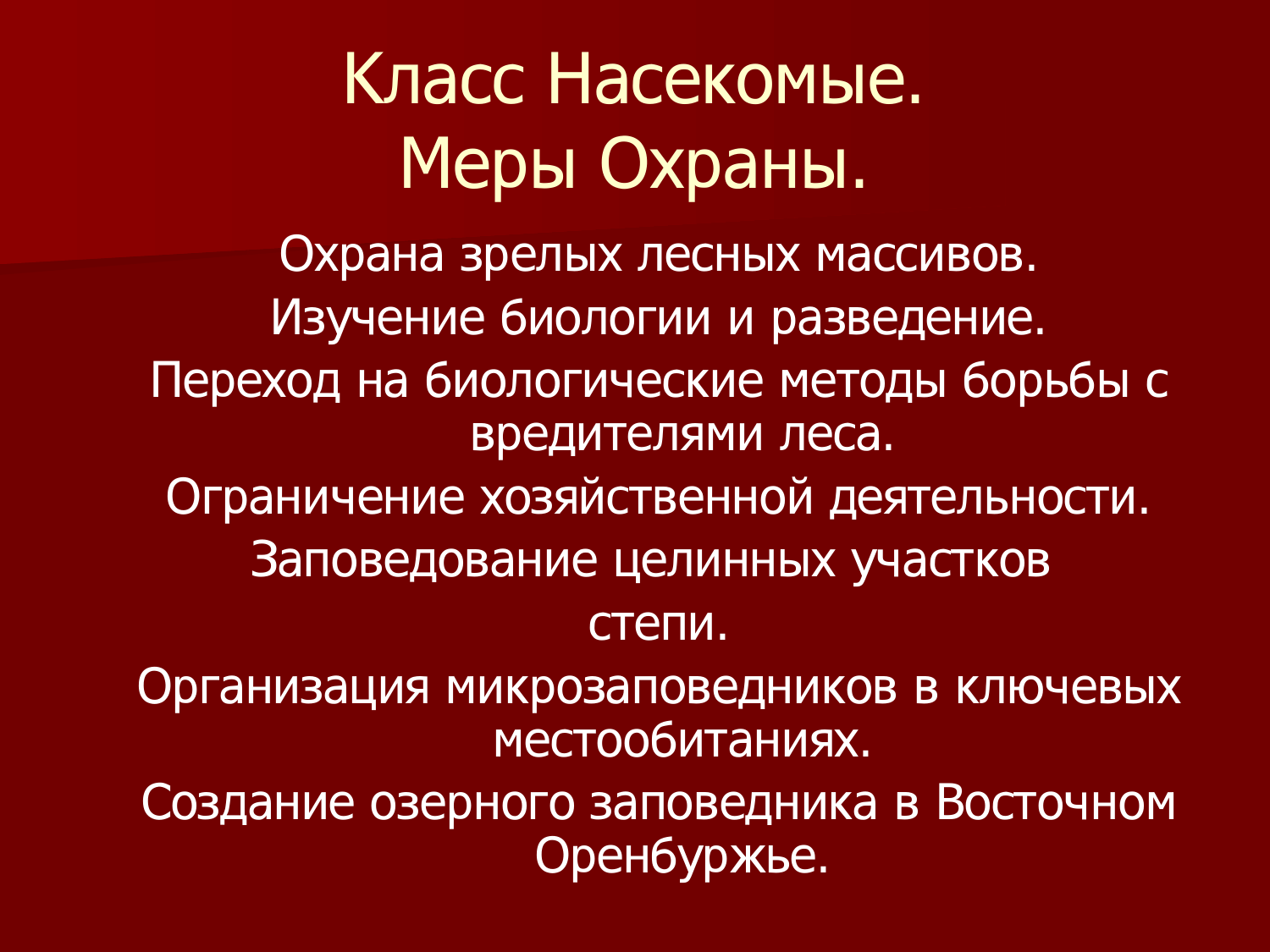

# Класс Насекомые. Меры Охраны.
Охрана зрелых лесных массивов.
Изучение биологии и разведение.
Переход на биологические методы борьбы с вредителями леса.
Ограничение хозяйственной деятельности.
Заповедование целинных участков
степи.
Организация микрозаповедников в ключевых местообитаниях.
Создание озерного заповедника в Восточном Оренбуржье.